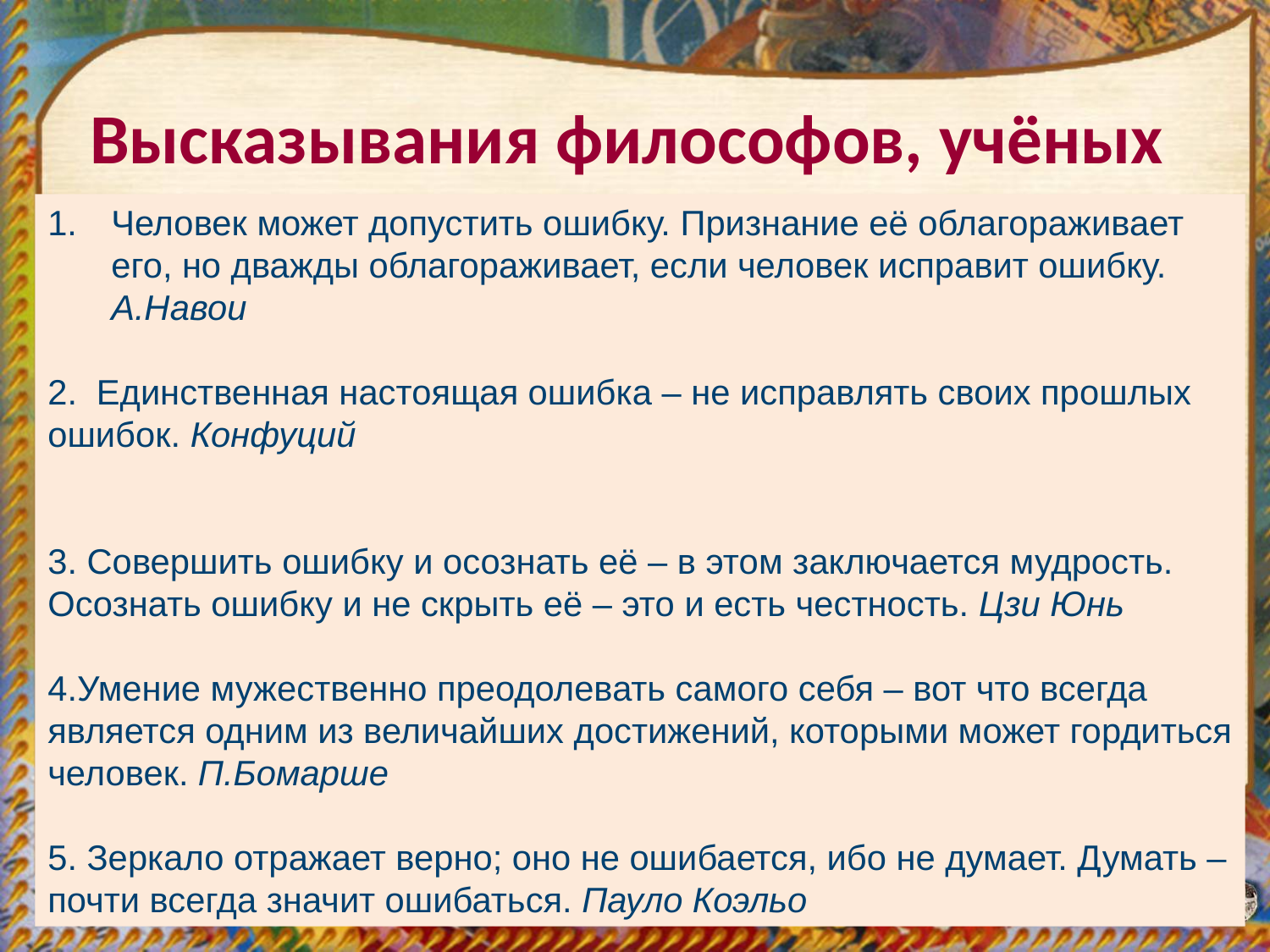

# Высказывания философов, учёных
Человек может допустить ошибку. Признание её облагораживает его, но дважды облагораживает, если человек исправит ошибку.   А.Навои

2.  Единственная настоящая ошибка – не исправлять своих прошлых   ошибок. Конфуций

3. Совершить ошибку и осознать её – в этом заключается мудрость. Осознать ошибку и не скрыть её – это и есть честность. Цзи Юнь

4.Умение мужественно преодолевать самого себя – вот что всегда является одним из величайших достижений, которыми может гордиться человек. П.Бомарше

5. Зеркало отражает верно; оно не ошибается, ибо не думает. Думать – почти всегда значит ошибаться. Пауло Коэльо